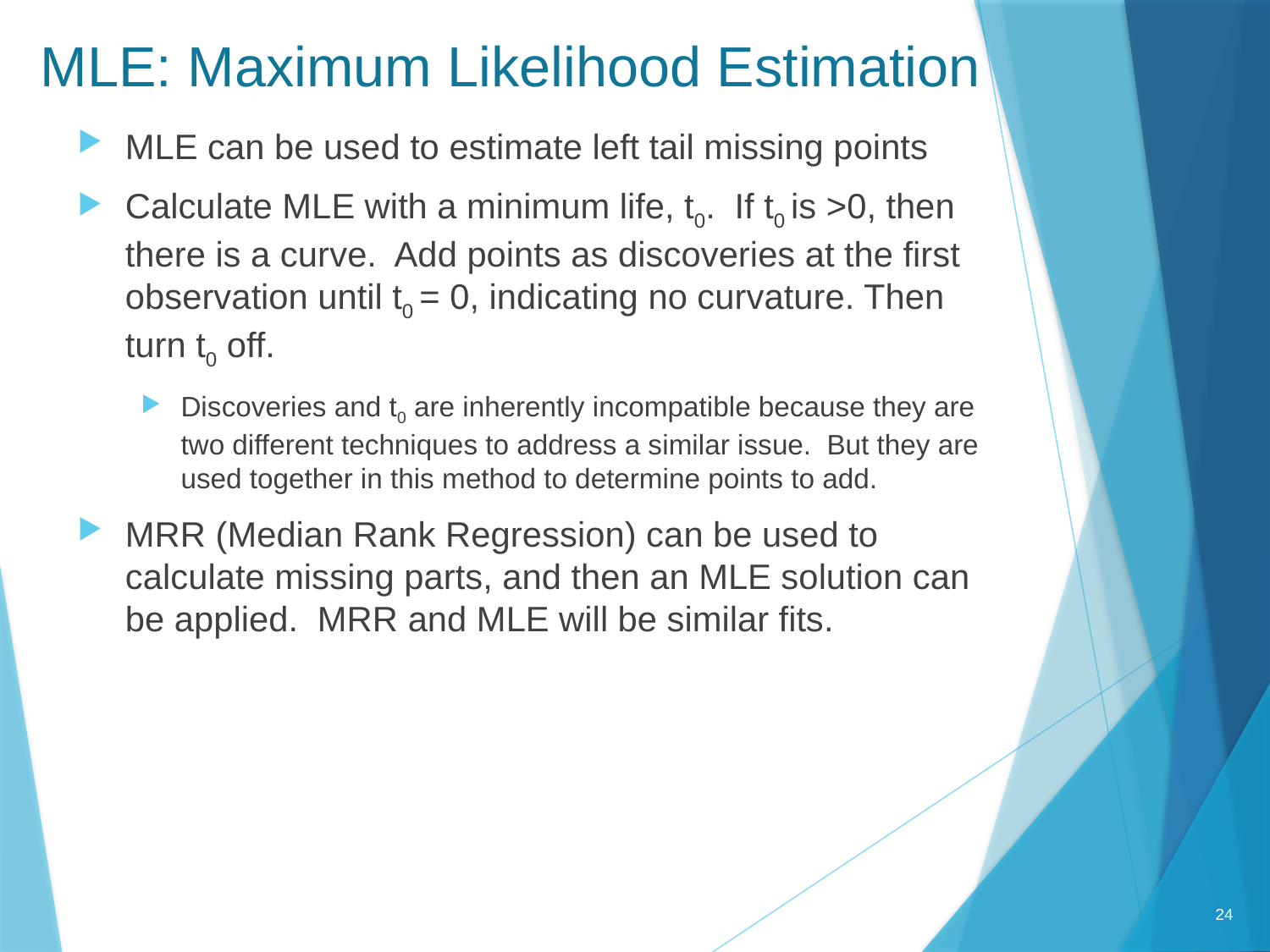

# MLE: Maximum Likelihood Estimation
MLE can be used to estimate left tail missing points
Calculate MLE with a minimum life, t0.  If t0 is >0, then there is a curve.  Add points as discoveries at the first observation until t0 = 0, indicating no curvature. Then turn t0 off.
Discoveries and t0 are inherently incompatible because they are two different techniques to address a similar issue.  But they are used together in this method to determine points to add.
MRR (Median Rank Regression) can be used to calculate missing parts, and then an MLE solution can be applied.  MRR and MLE will be similar fits.
24